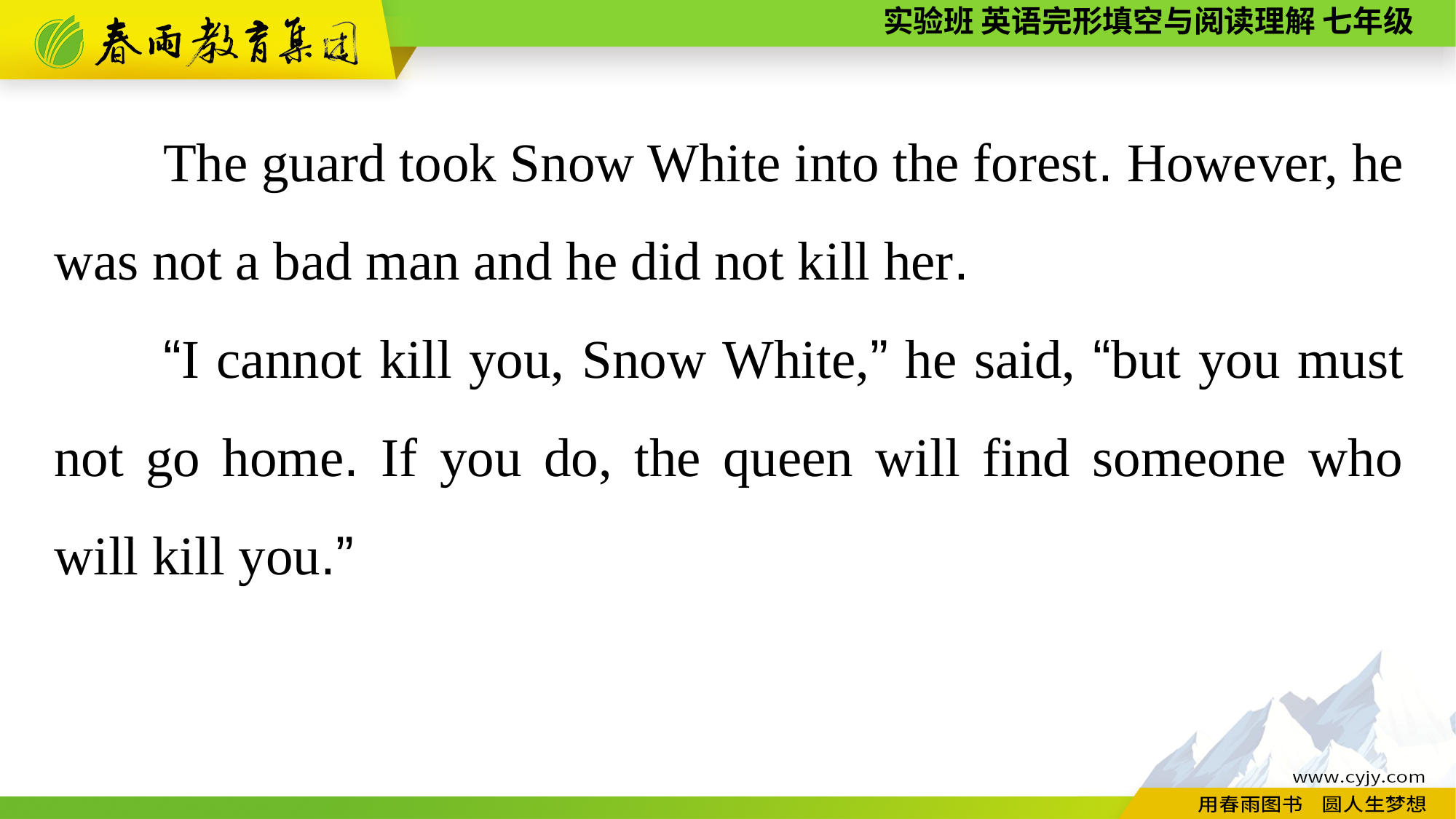

The guard took Snow White into the forest. However, he was not a bad man and he did not kill her.
“I cannot kill you, Snow White,” he said, “but you must not go home. If you do, the queen will find someone who will kill you.”